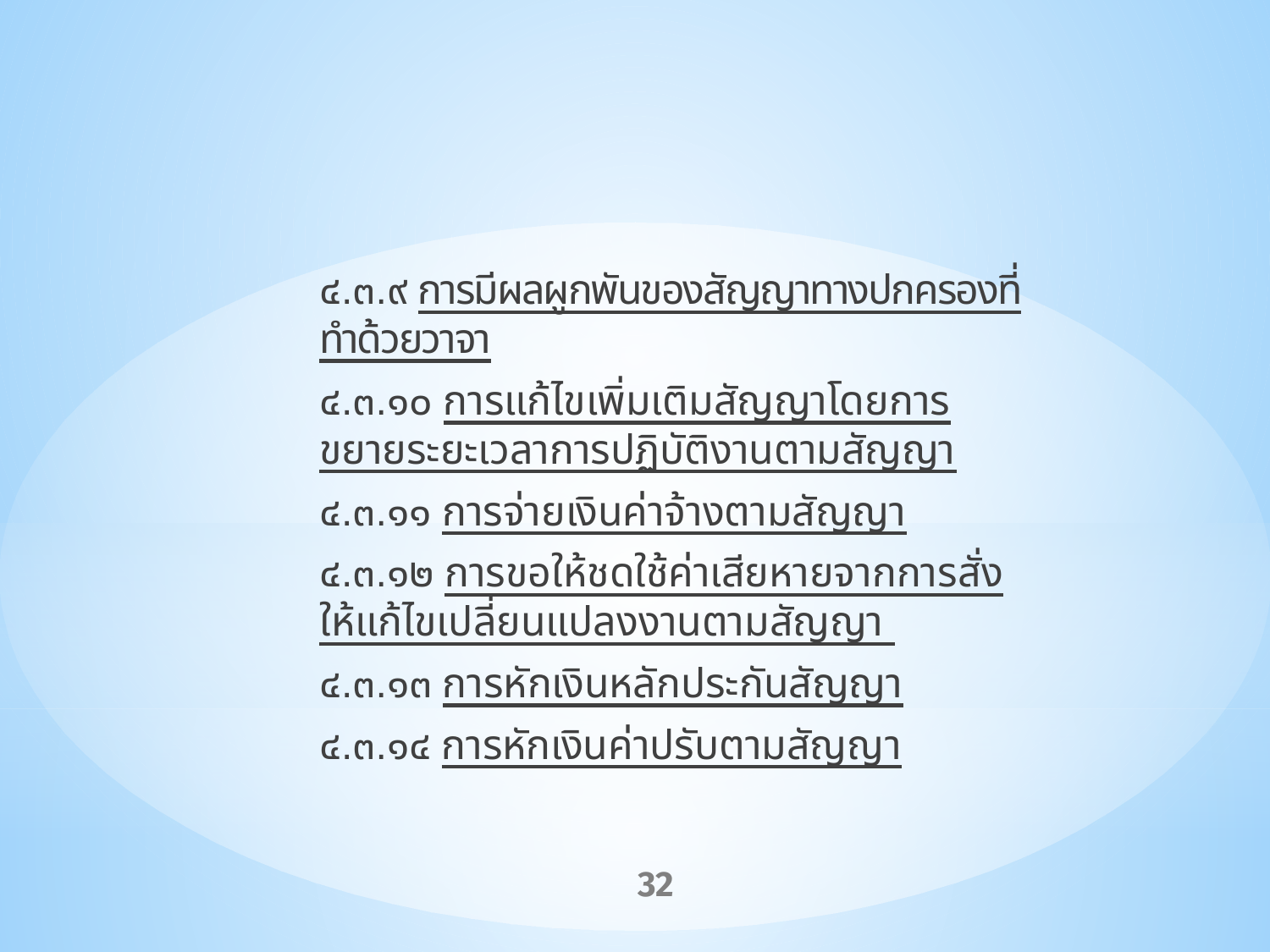

๔.๓.๙ การมีผลผูกพันของสัญญาทางปกครองที่ทำด้วยวาจา
๔.๓.๑๐ การแก้ไขเพิ่มเติมสัญญาโดยการขยายระยะเวลาการปฏิบัติงานตามสัญญา
๔.๓.๑๑ การจ่ายเงินค่าจ้างตามสัญญา
๔.๓.๑๒ การขอให้ชดใช้ค่าเสียหายจากการสั่งให้แก้ไขเปลี่ยนแปลงงานตามสัญญา
๔.๓.๑๓ การหักเงินหลักประกันสัญญา
๔.๓.๑๔ การหักเงินค่าปรับตามสัญญา

32